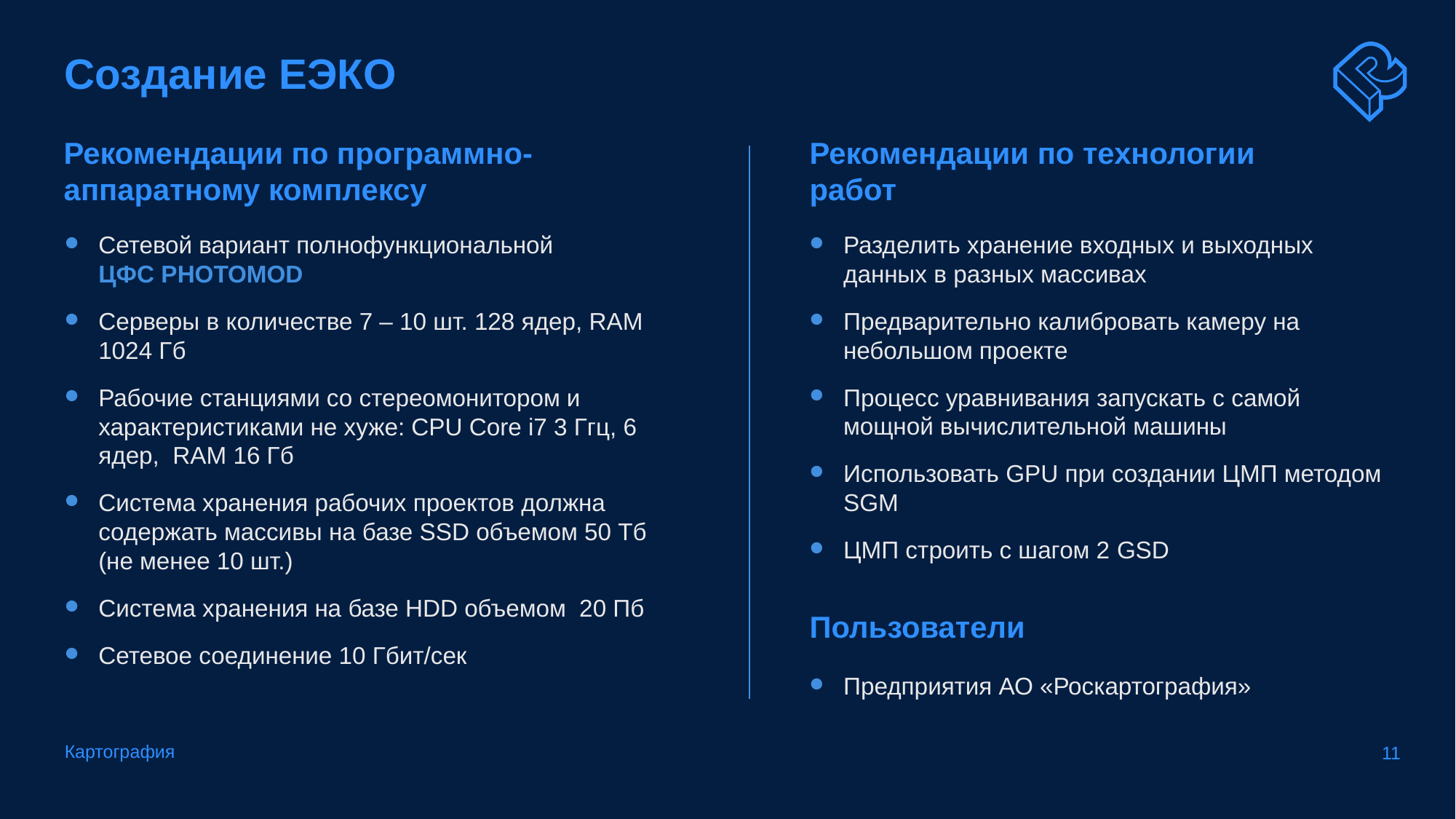

# Создание ЕЭКО
Рекомендации по программно-аппаратному комплексу
Рекомендации по технологии
работ
Сетевой вариант полнофункциональной ЦФС PHOTOMOD
Серверы в количестве 7 – 10 шт. 128 ядер, RAM 1024 Гб
Рабочие станциями со стереомонитором и характеристиками не хуже: CPU Core i7 3 Ггц, 6 ядер,  RAM 16 Гб
Система хранения рабочих проектов должна содержать массивы на базе SSD объемом 50 Тб       (не менее 10 шт.)
Система хранения на базе HDD объемом  20 Пб
Сетевое соединение 10 Гбит/сек
Разделить хранение входных и выходных      данных в разных массивах
Предварительно калибровать камеру на небольшом проекте
Процесс уравнивания запускать с самой мощной вычислительной машины
Использовать GPU при создании ЦМП методом SGM
ЦМП строить с шагом 2 GSD
Пользователи
Предприятия АО «Роскартография»
Картография
11